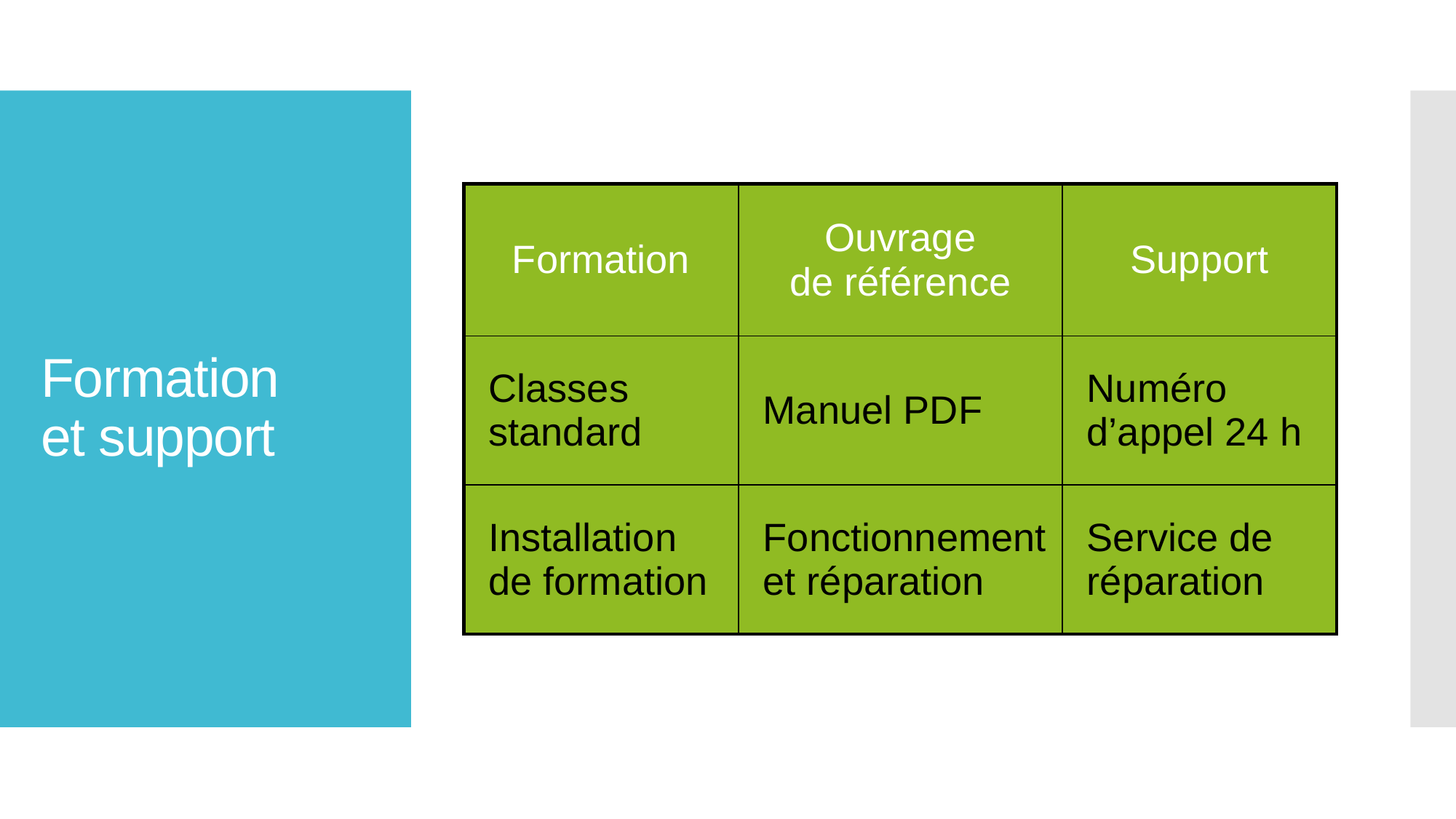

# Formation et support
| Formation | Ouvrage de référence | Support |
| --- | --- | --- |
| Classes standard | Manuel PDF | Numéro d’appel 24 h |
| Installation de formation | Fonctionnement et réparation | Service de réparation |